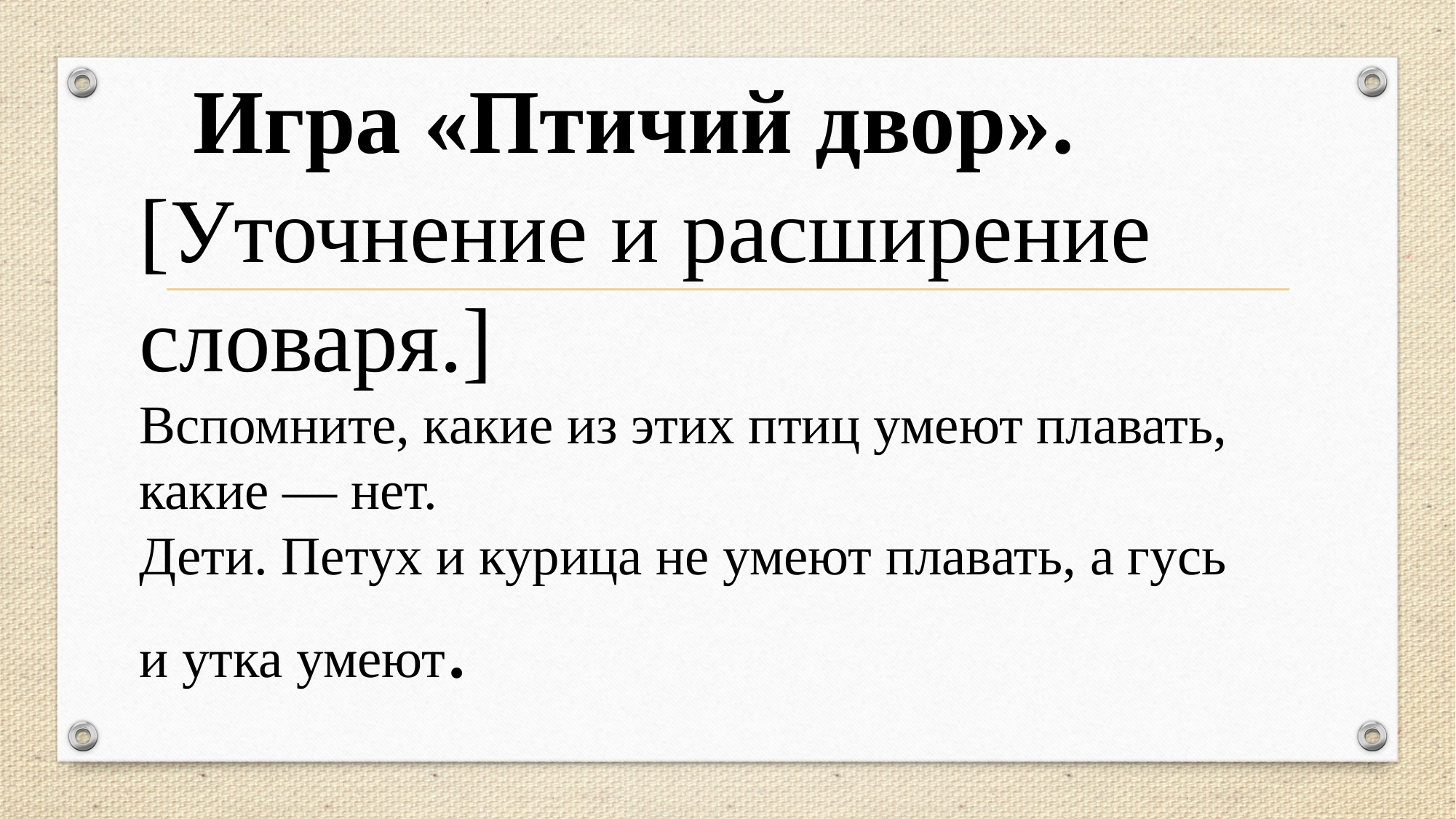

# Игра «Птичий двор». [Уточнение и расширение словаря.] Вспомните, какие из этих птиц умеют плавать, какие — нет. Дети. Петух и курица не умеют плавать, а гусь и утка умеют.